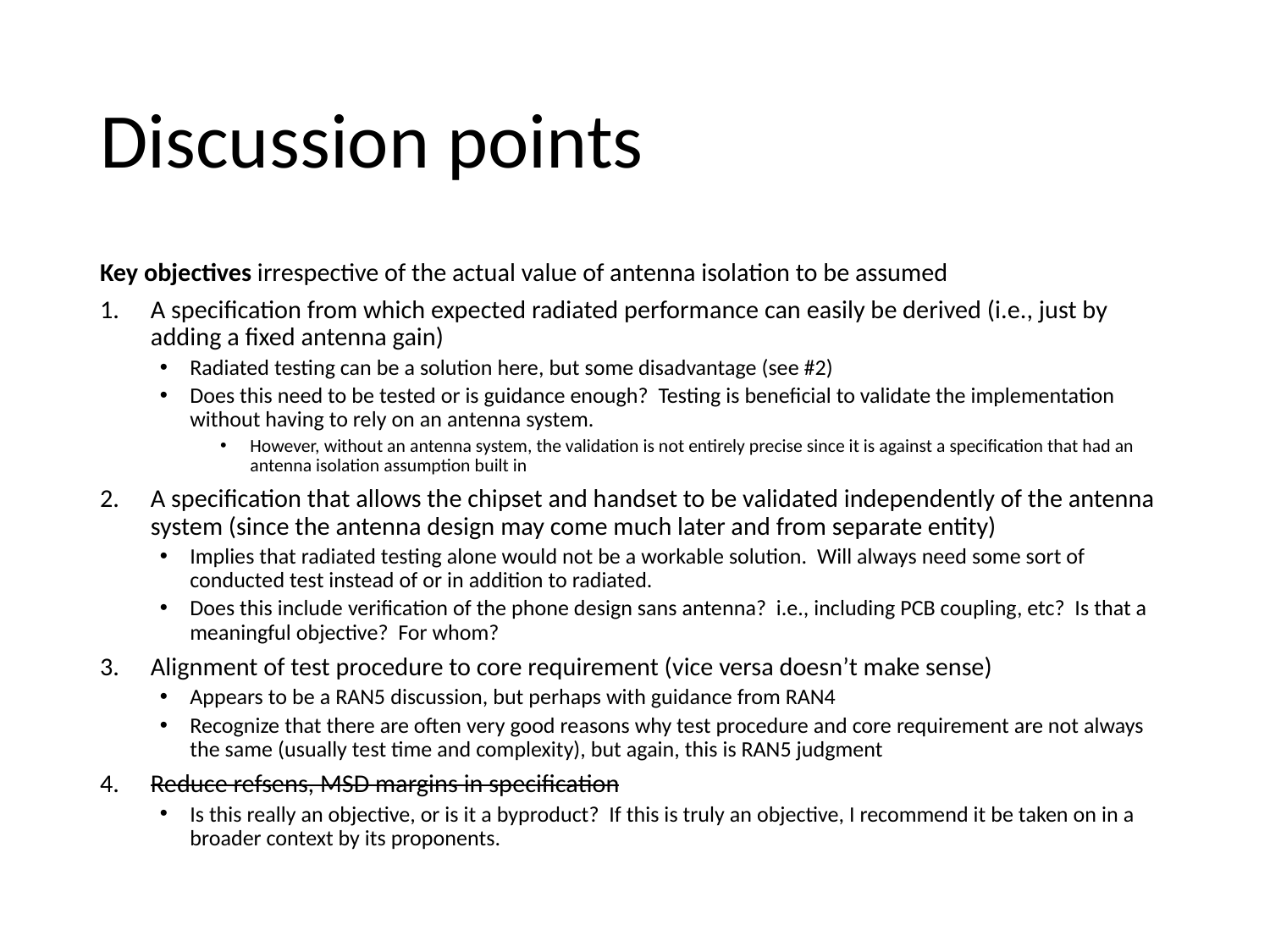

# Discussion points
Key objectives irrespective of the actual value of antenna isolation to be assumed
A specification from which expected radiated performance can easily be derived (i.e., just by adding a fixed antenna gain)
Radiated testing can be a solution here, but some disadvantage (see #2)
Does this need to be tested or is guidance enough?  Testing is beneficial to validate the implementation without having to rely on an antenna system.
However, without an antenna system, the validation is not entirely precise since it is against a specification that had an antenna isolation assumption built in
A specification that allows the chipset and handset to be validated independently of the antenna system (since the antenna design may come much later and from separate entity)
Implies that radiated testing alone would not be a workable solution.  Will always need some sort of conducted test instead of or in addition to radiated.
Does this include verification of the phone design sans antenna?  i.e., including PCB coupling, etc?  Is that a meaningful objective?  For whom?
Alignment of test procedure to core requirement (vice versa doesn’t make sense)
Appears to be a RAN5 discussion, but perhaps with guidance from RAN4
Recognize that there are often very good reasons why test procedure and core requirement are not always the same (usually test time and complexity), but again, this is RAN5 judgment
Reduce refsens, MSD margins in specification
Is this really an objective, or is it a byproduct?  If this is truly an objective, I recommend it be taken on in a broader context by its proponents.